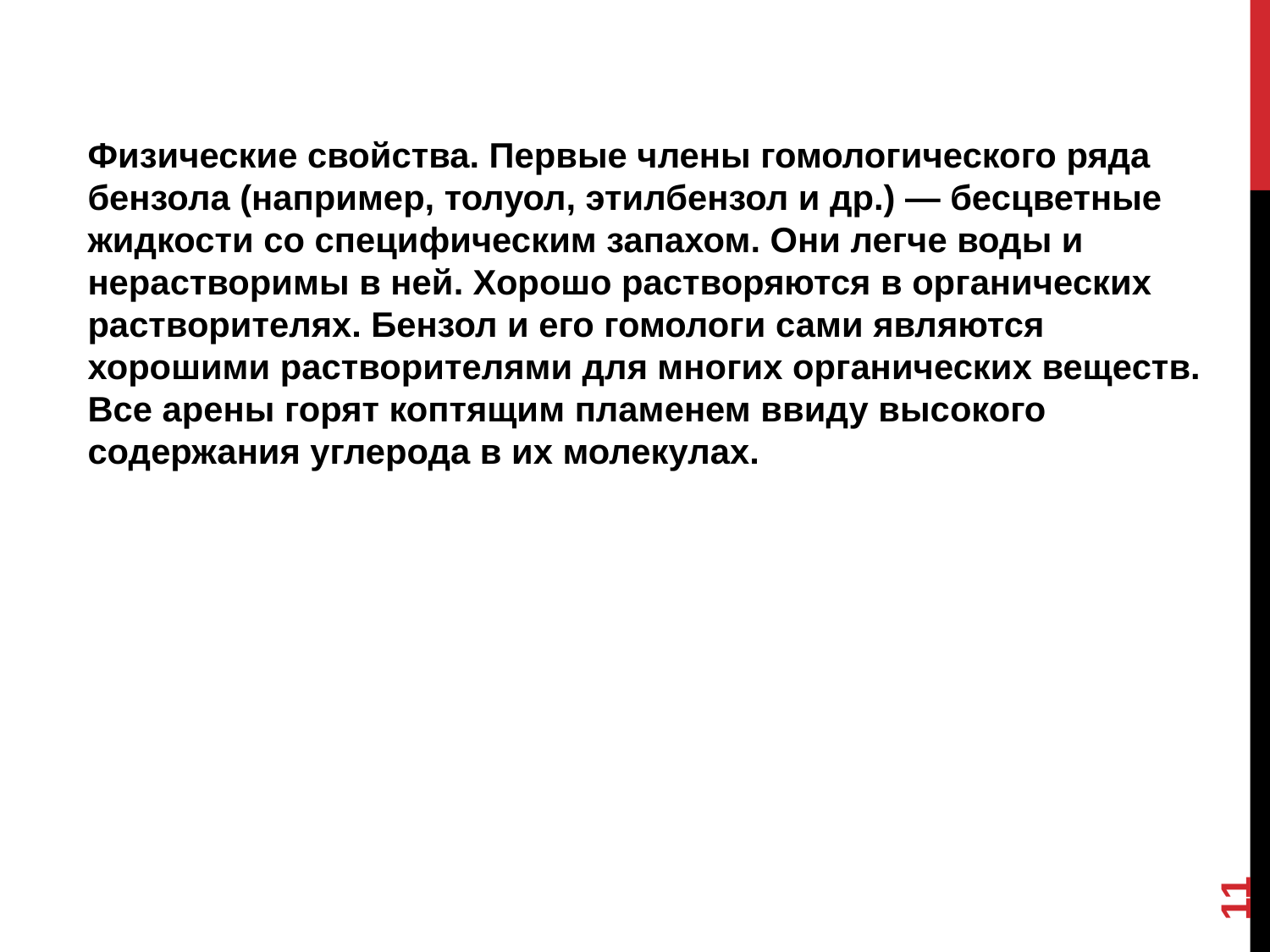

Физические свойства. Первые члены гомологического ряда бензола (например, толуол, этилбензол и др.) — бесцветные жидкости со специфическим запахом. Они легче воды и нерастворимы в ней. Хорошо растворяются в органических растворителях. Бензол и его гомологи сами являются хорошими растворителями для многих органических веществ. Все арены горят коптящим пламенем ввиду высокого содержания углерода в их молекулах.
11